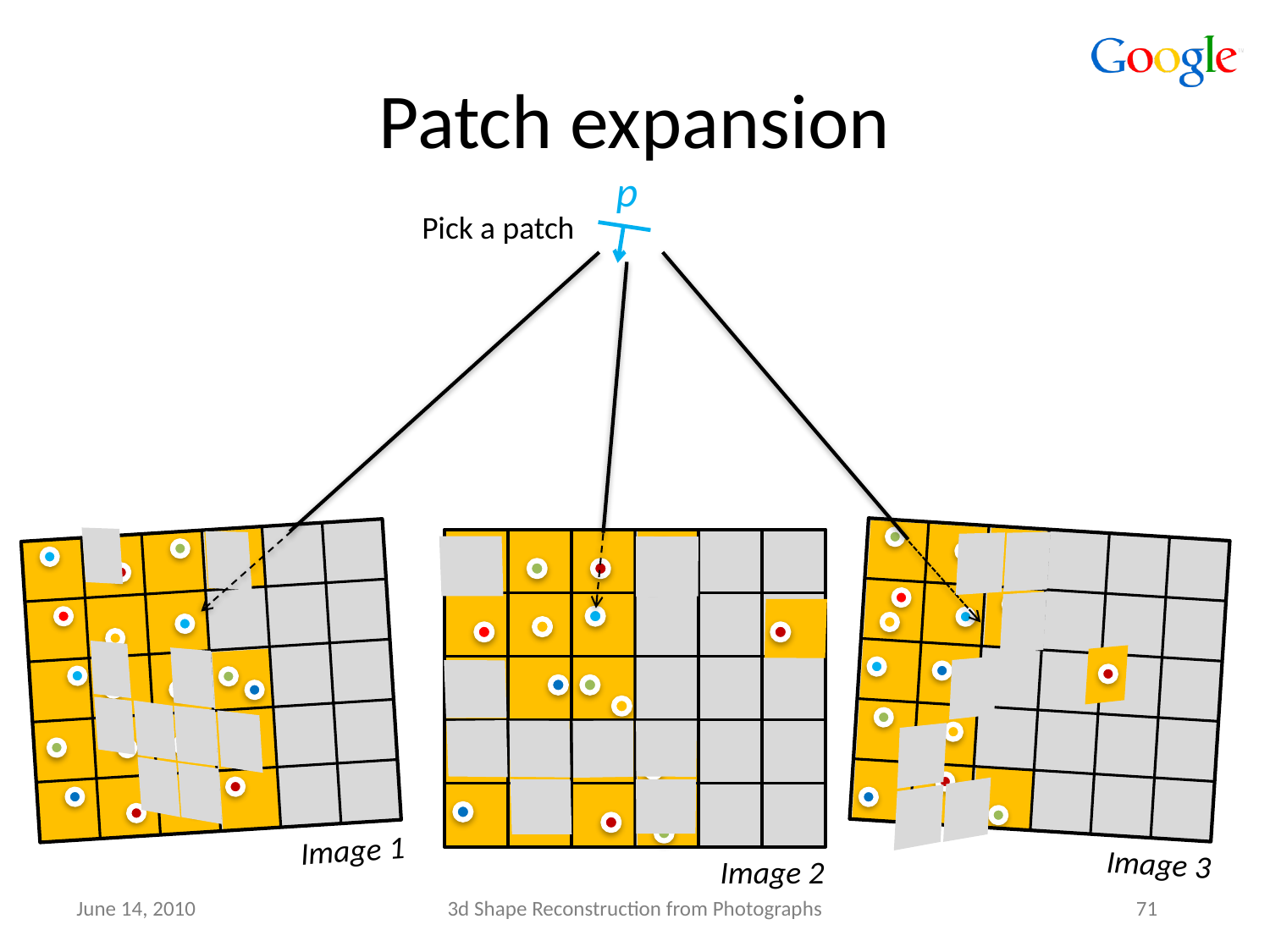

# Patch expansion
p
Pick a patch

Image 1

Image 2

Image 3